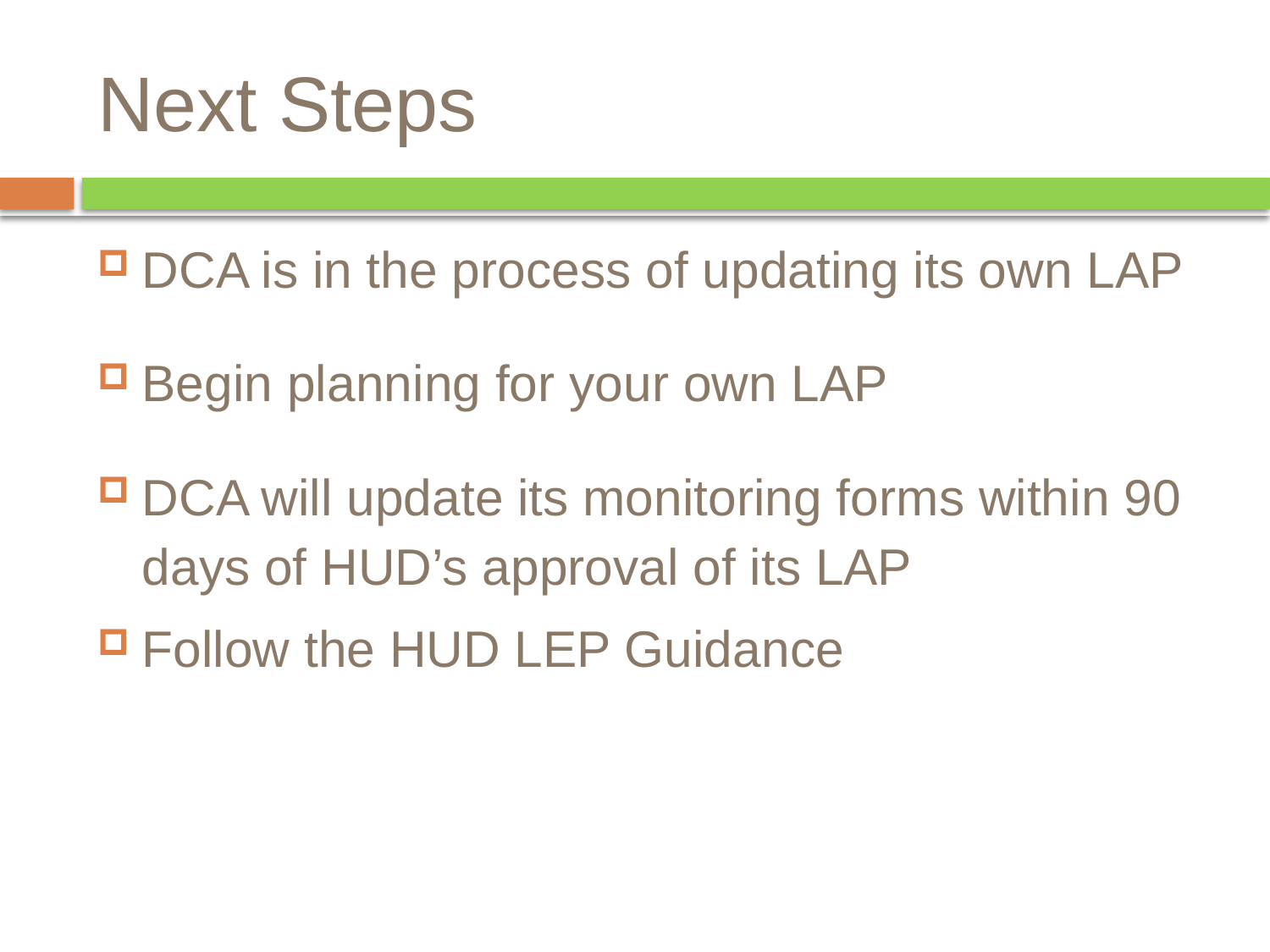

# Next Steps
DCA is in the process of updating its own LAP

Begin planning for your own LAP

DCA will update its monitoring forms within 90 days of HUD’s approval of its LAP
Follow the HUD LEP Guidance